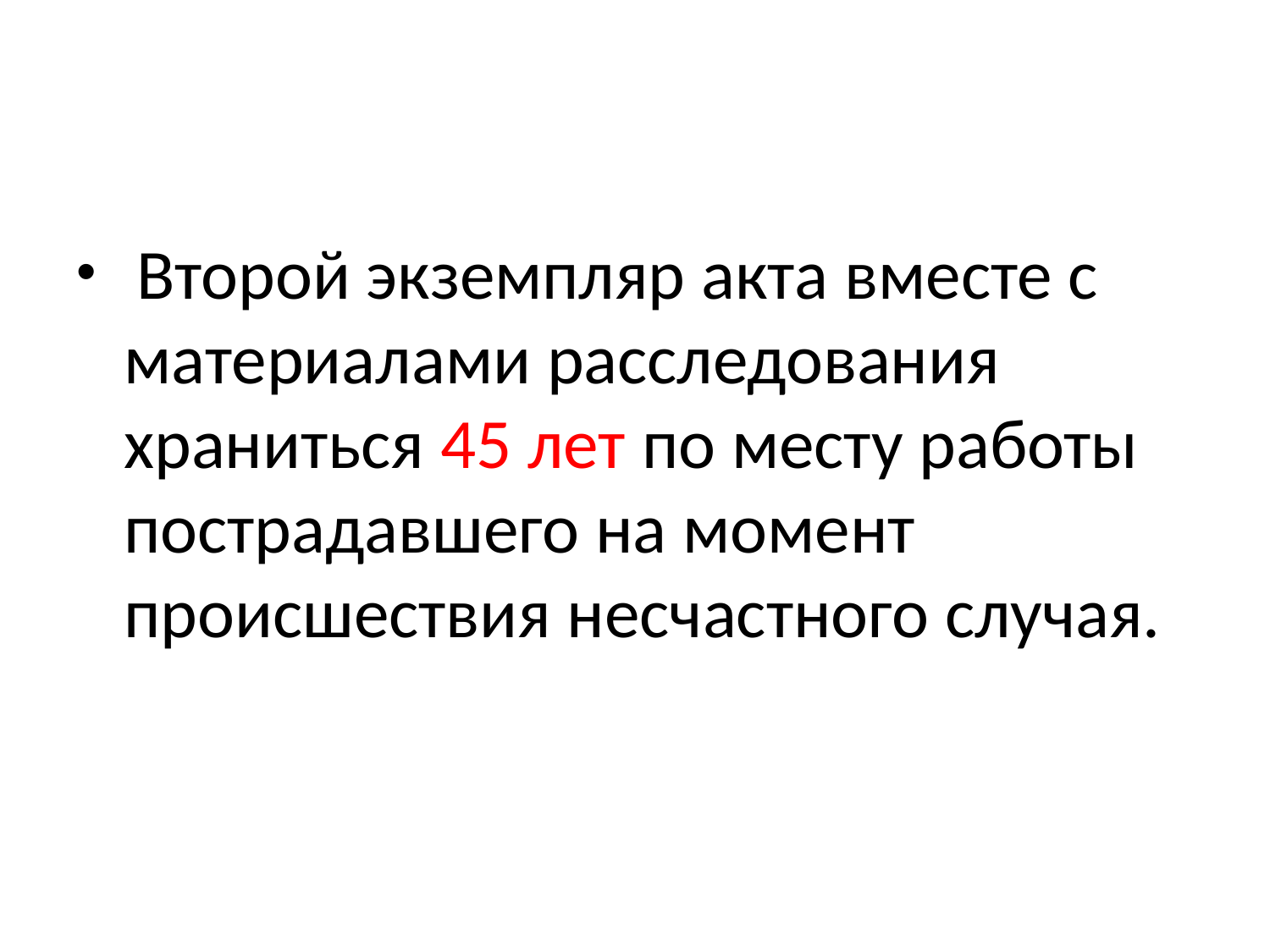

#
 Второй экземпляр акта вместе с материалами расследования храниться 45 лет по месту работы  пострадавшего на момент происшествия несчастного случая.